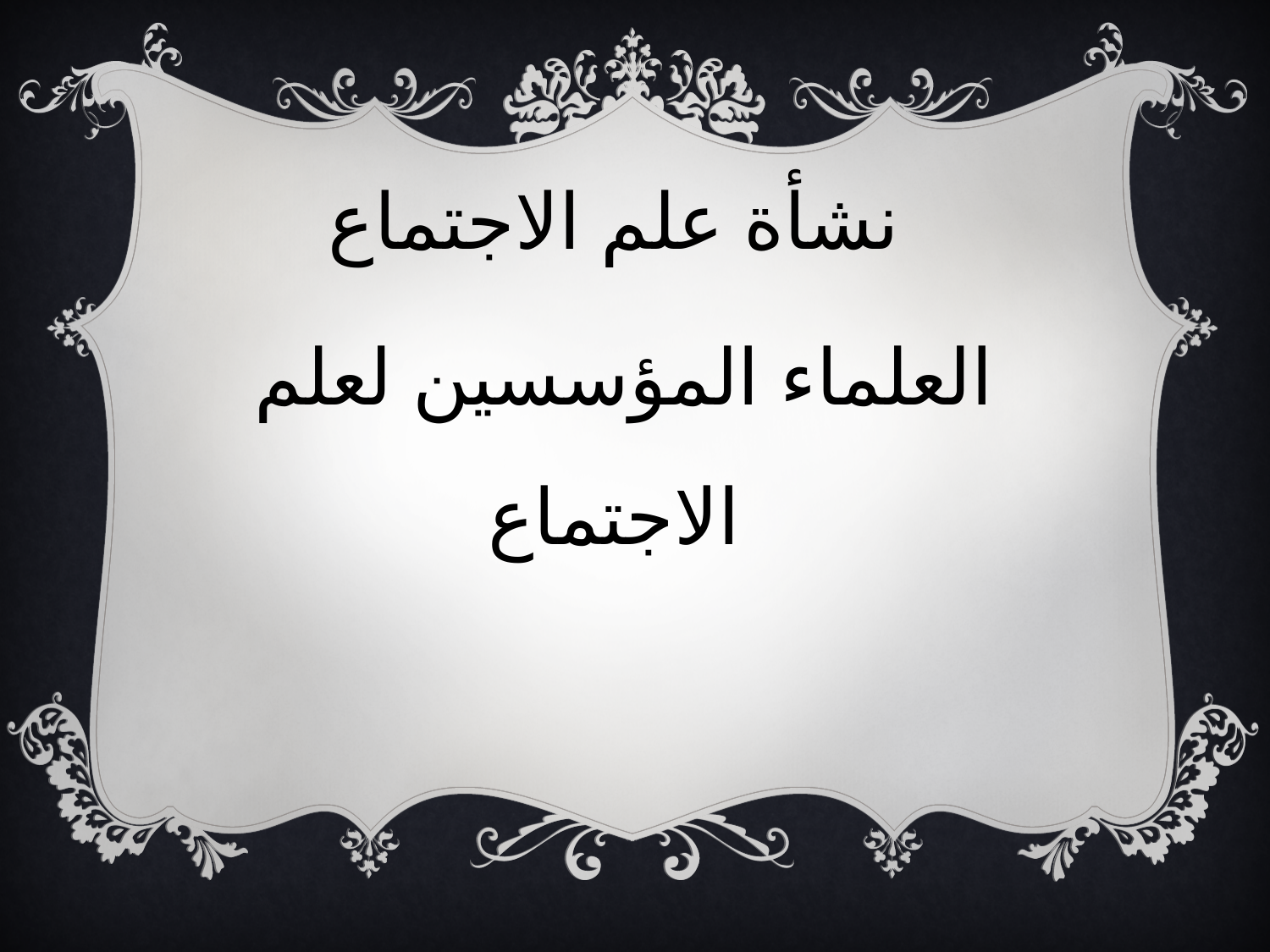

نشأة علم الاجتماع
العلماء المؤسسين لعلم الاجتماع